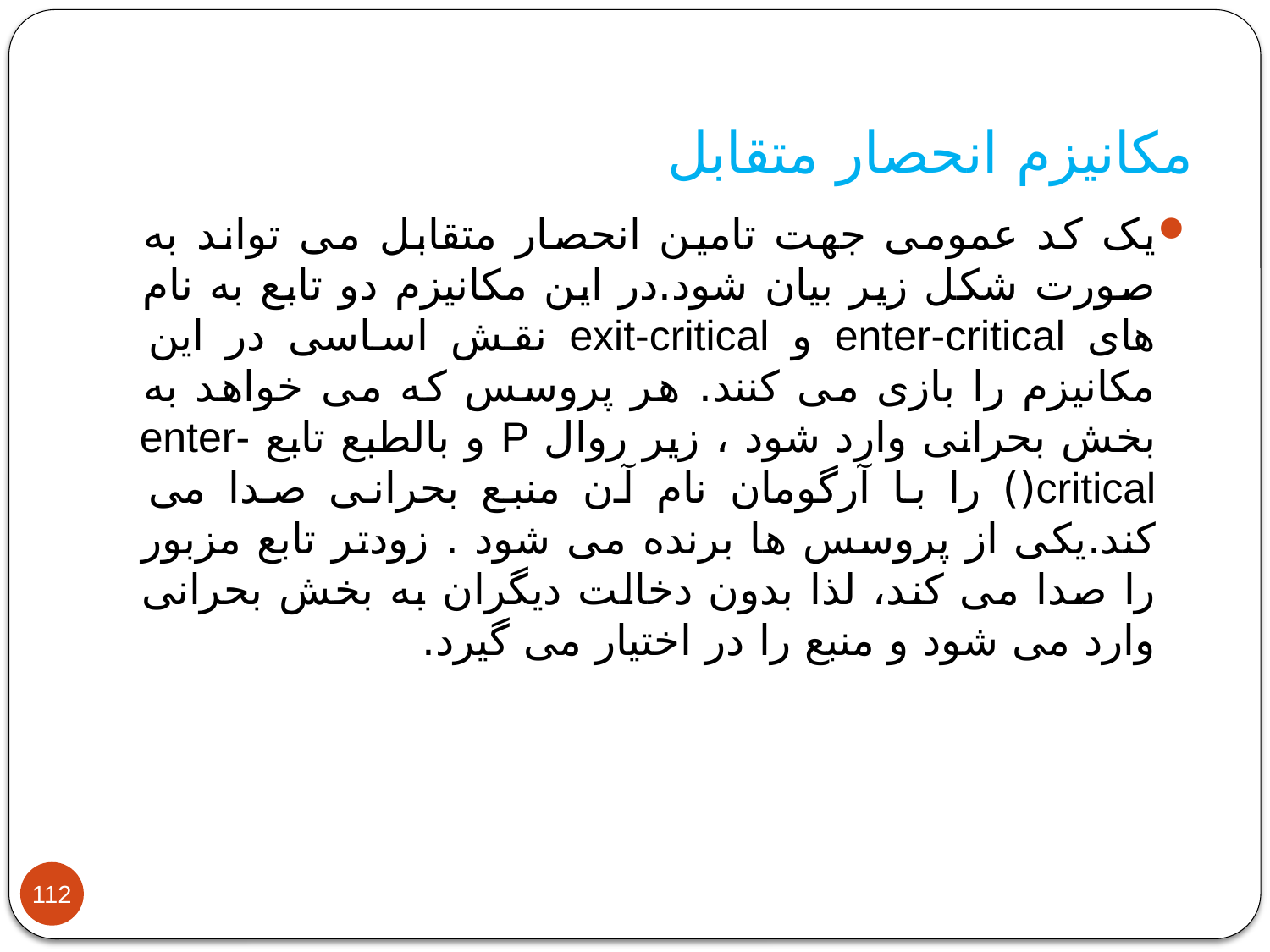

# مکانیزم انحصار متقابل
یک کد عمومی جهت تامین انحصار متقابل می تواند به صورت شکل زیر بیان شود.در این مکانیزم دو تابع به نام های enter-critical و exit-critical نقش اساسی در این مکانیزم را بازی می کنند. هر پروسس که می خواهد به بخش بحرانی وارد شود ، زیر روال P و بالطبع تابع enter-critical() را با آرگومان نام آن منبع بحرانی صدا می کند.یکی از پروسس ها برنده می شود . زودتر تابع مزبور را صدا می کند، لذا بدون دخالت دیگران به بخش بحرانی وارد می شود و منبع را در اختیار می گیرد.
112